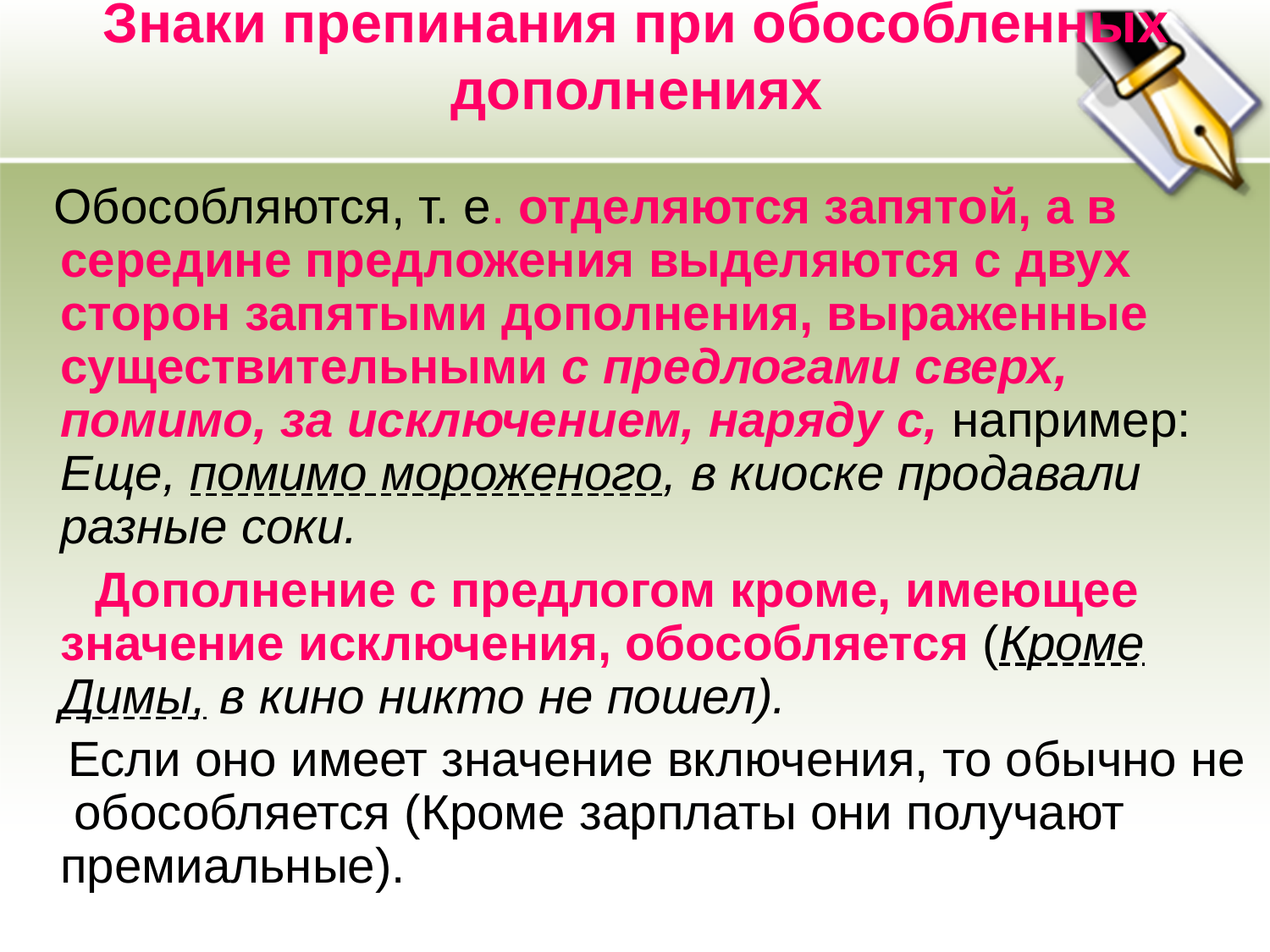

# Знаки препинания при обособленных дополнениях

   Обособляются, т. е. отделяются запятой, а в середине предложения выделяются с двух сторон запятыми дополнения, выраженные существительными с предлогами сверх, помимо, за исключением, наряду с, например: Еще, помимо мороженого, в киоске продавали разные соки.
      Дополнение с предлогом кроме, имеющее значение исключения, обособляется (Кроме Димы, в кино никто не пошел).
    Если оно имеет значение включения, то обычно не  обособляется (Кроме зарплаты они получают премиальные).